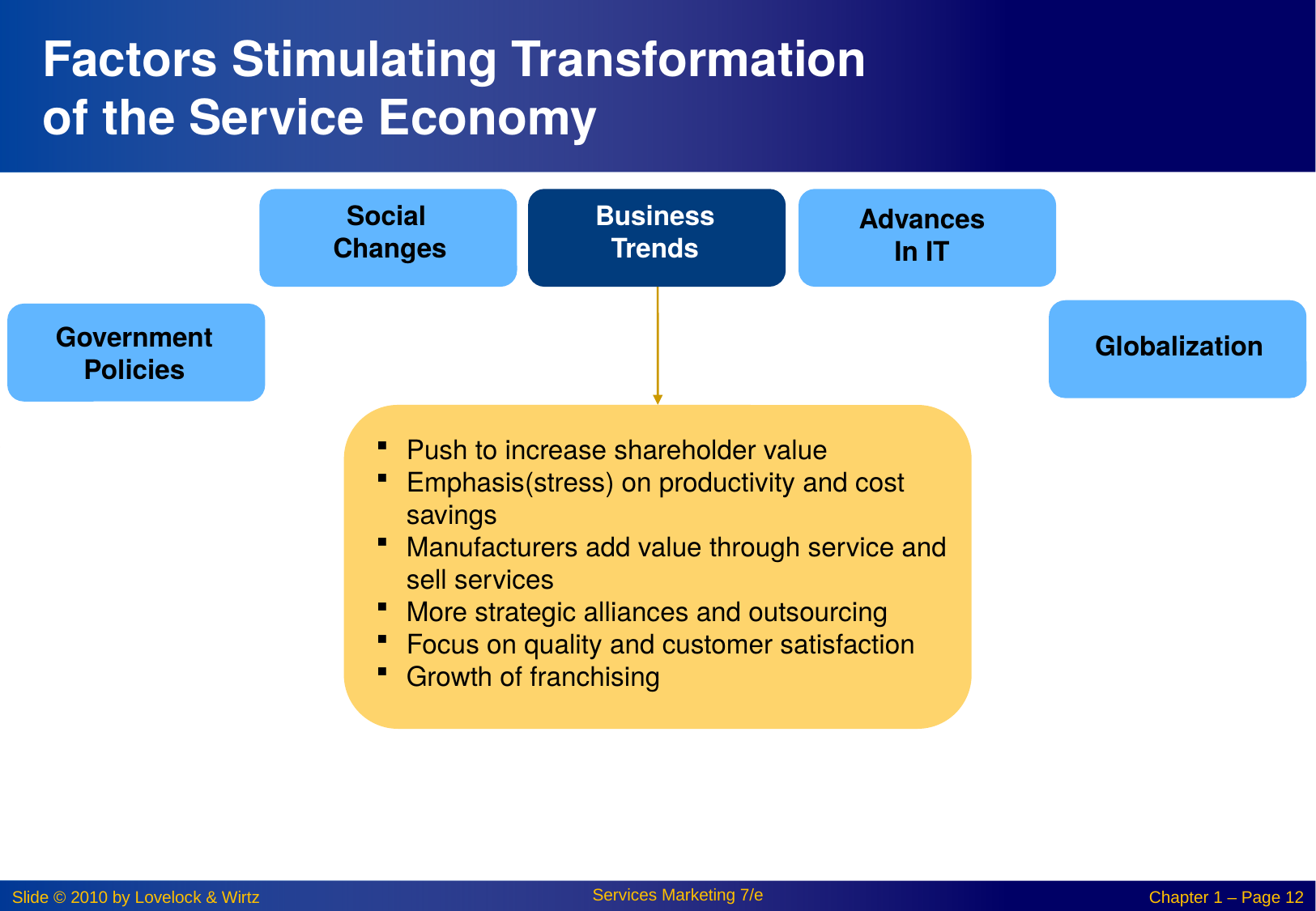

# Factors Stimulating Transformation of the Service Economy

Social
Changes

Business
Trends

Advances
In IT

Globalization

Government
Policies
Push to increase shareholder value
Emphasis(stress) on productivity and cost savings
Manufacturers add value through service and sell services
More strategic alliances and outsourcing
Focus on quality and customer satisfaction
Growth of franchising